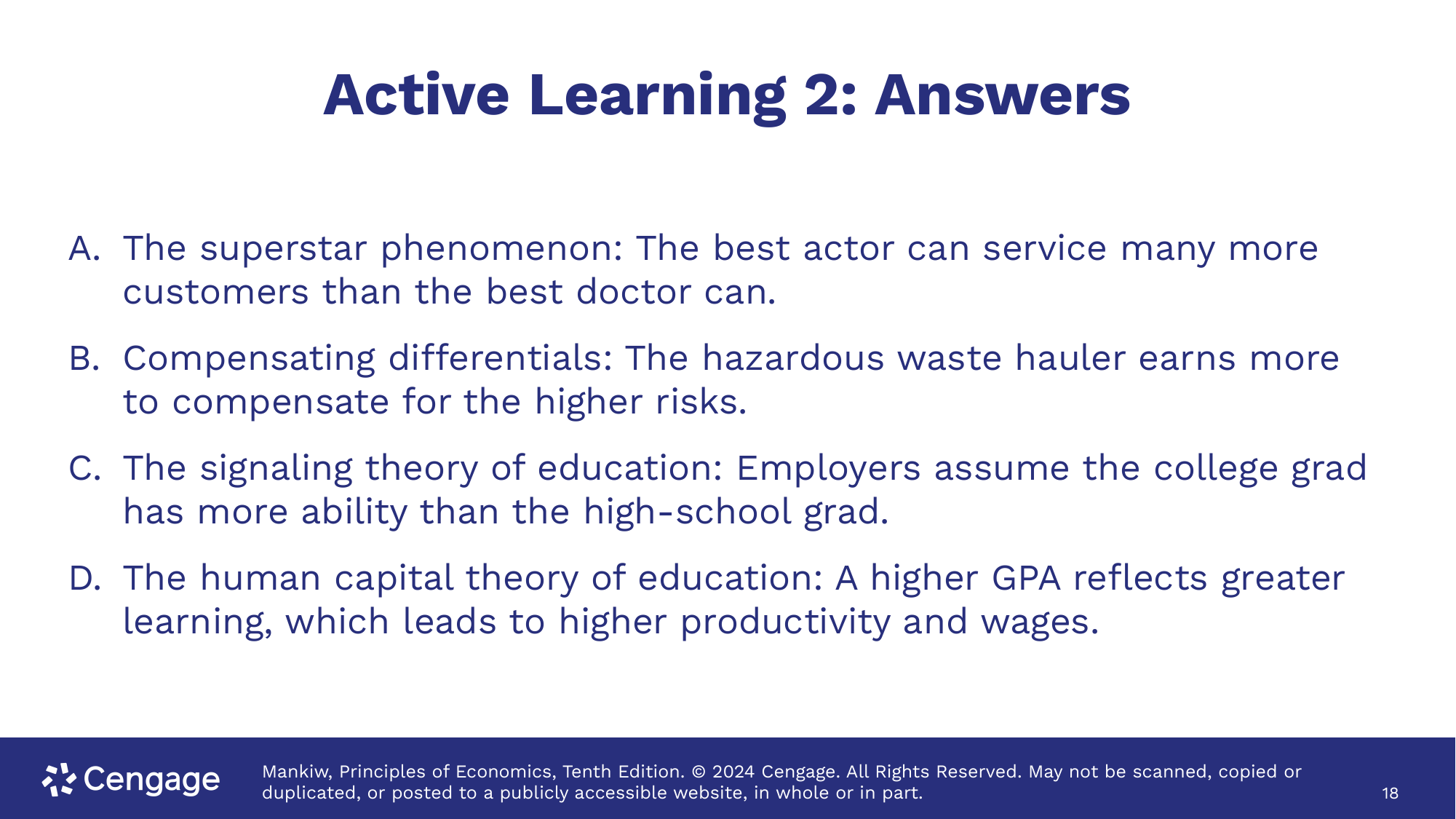

# Active Learning 2: Answers
The superstar phenomenon: The best actor can service many more customers than the best doctor can.
Compensating differentials: The hazardous waste hauler earns more to compensate for the higher risks.
The signaling theory of education: Employers assume the college grad has more ability than the high-school grad.
The human capital theory of education: A higher GPA reflects greater learning, which leads to higher productivity and wages.